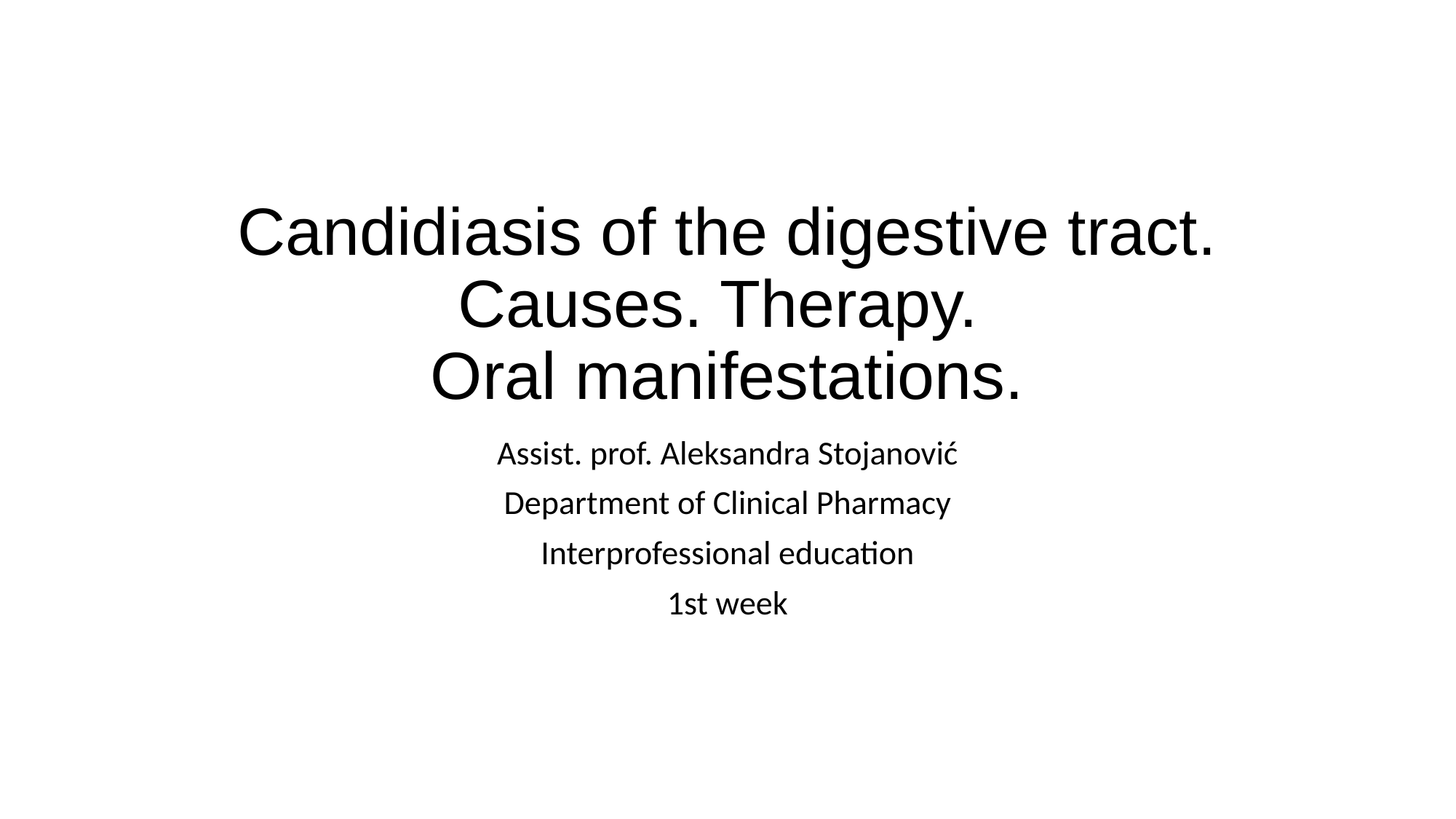

# Candidiasis of the digestive tract. Causes. Therapy. Oral manifestations.
Assist. prof. Aleksandra Stojanović
Department of Clinical Pharmacy
Interprofessional education
1st week